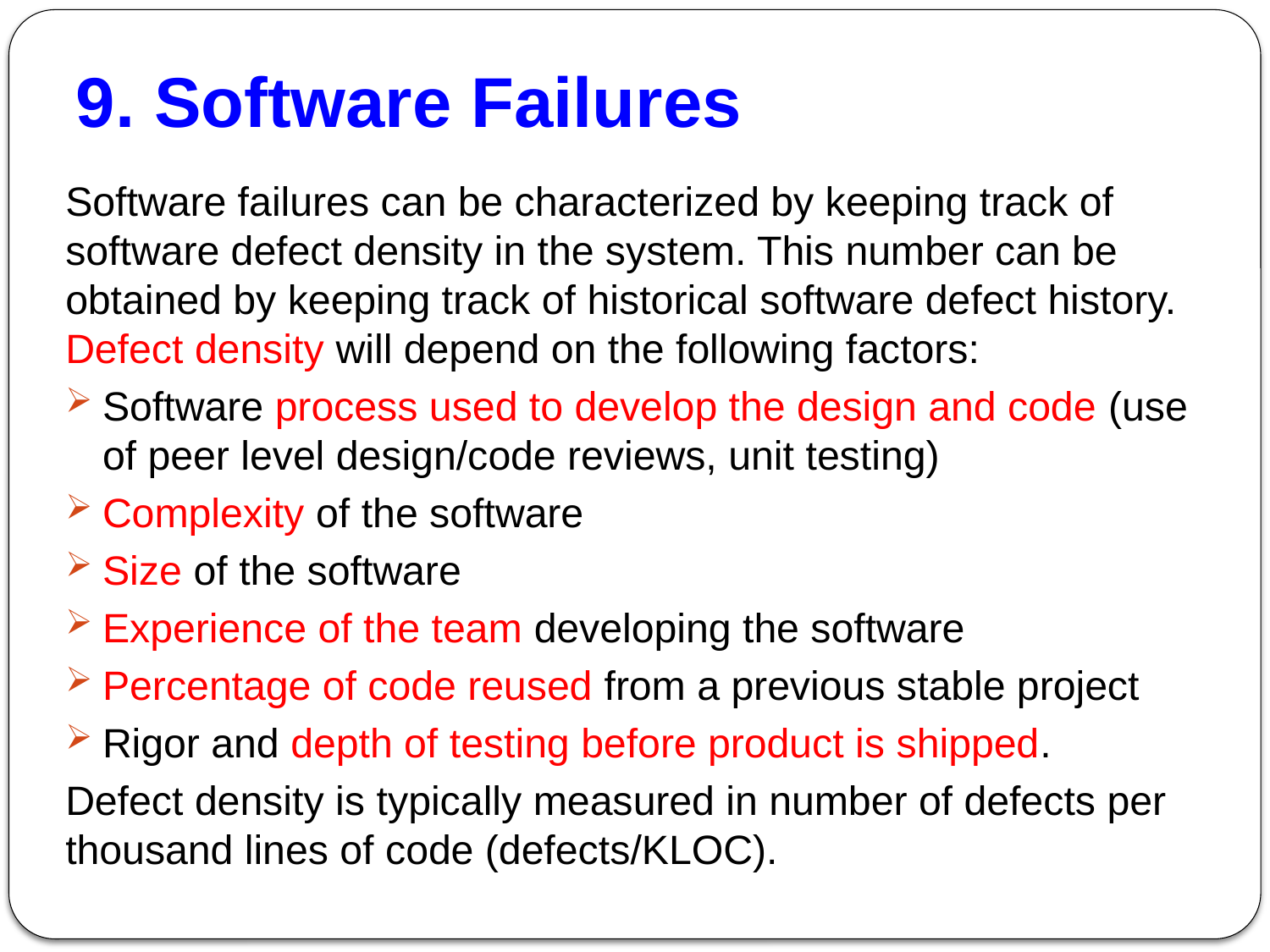

# 9. Software Failures
Software failures can be characterized by keeping track of software defect density in the system. This number can be obtained by keeping track of historical software defect history. Defect density will depend on the following factors:
Software process used to develop the design and code (use of peer level design/code reviews, unit testing)
Complexity of the software
Size of the software
Experience of the team developing the software
Percentage of code reused from a previous stable project
Rigor and depth of testing before product is shipped.
Defect density is typically measured in number of defects per thousand lines of code (defects/KLOC).